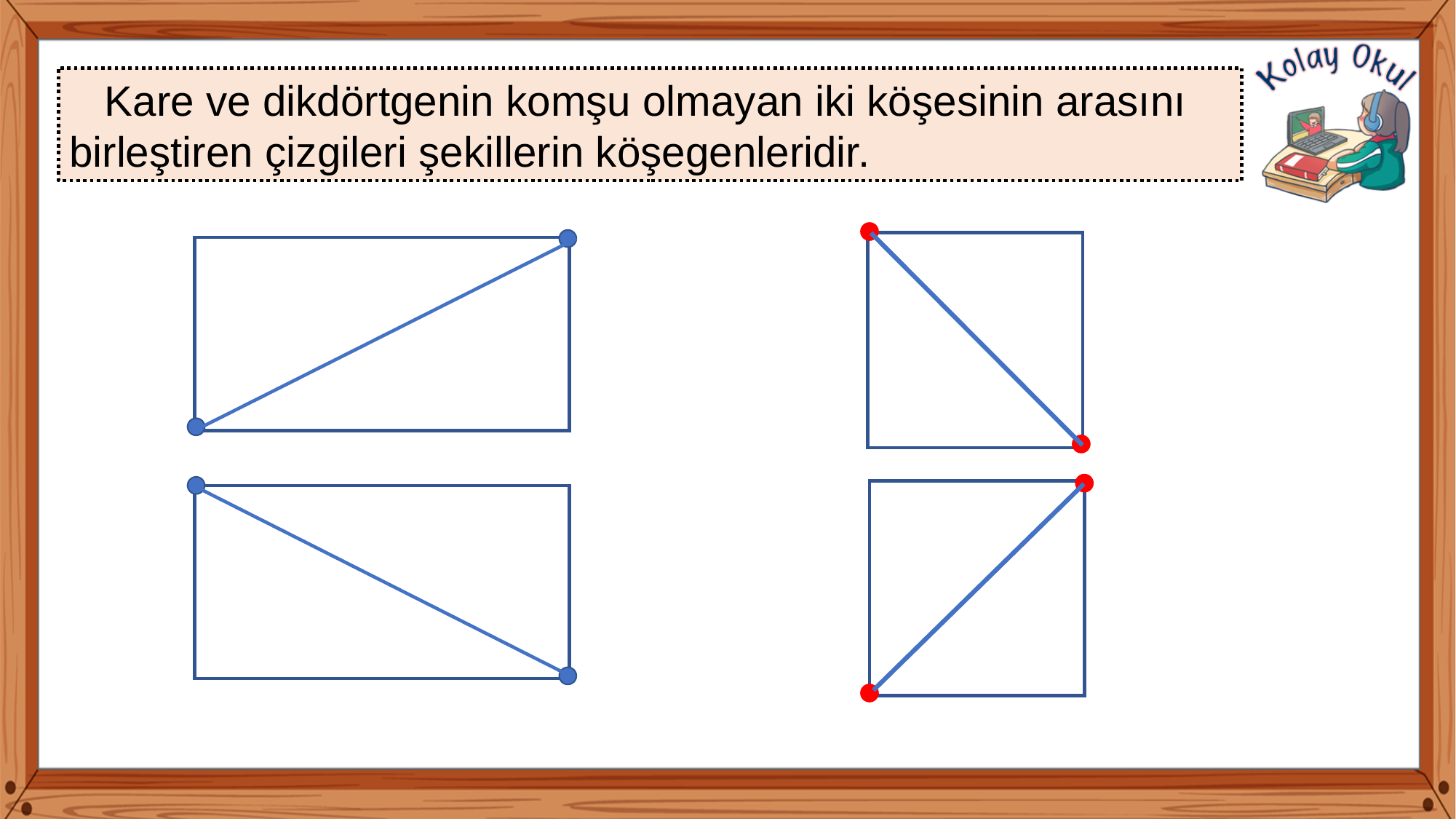

Kare ve dikdörtgenin komşu olmayan iki köşesinin arasını birleştiren çizgileri şekillerin köşegenleridir.